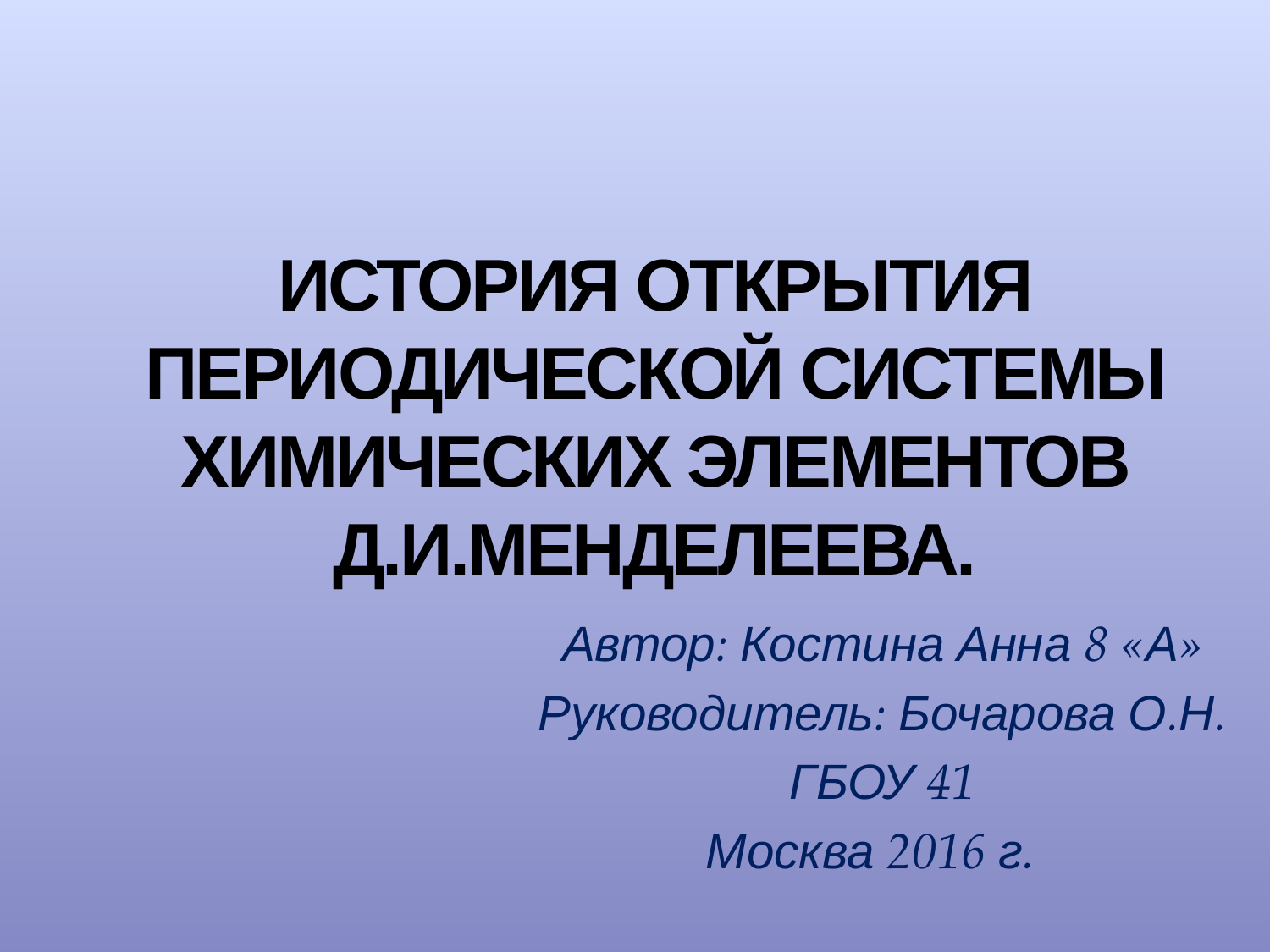

# История открытия периодической системы химических элементов Д.И.Менделеева.
Автор: Костина Анна 8 «А»
Руководитель: Бочарова О.Н.
ГБОУ 41
Москва 2016 г.